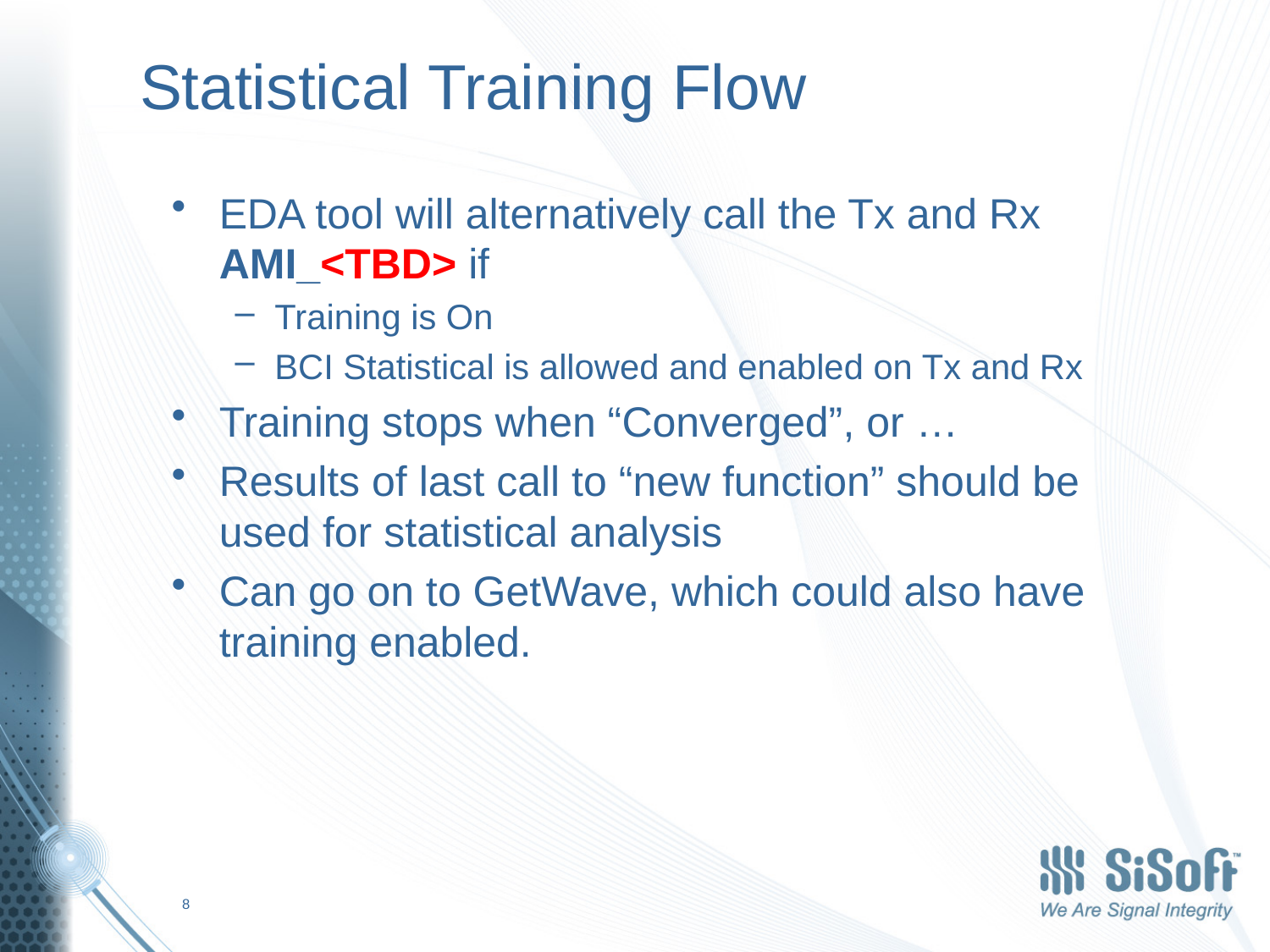

# Statistical Training Flow
EDA tool will alternatively call the Tx and Rx AMI_<TBD> if
Training is On
BCI Statistical is allowed and enabled on Tx and Rx
Training stops when “Converged”, or …
Results of last call to “new function” should be used for statistical analysis
Can go on to GetWave, which could also have training enabled.
8